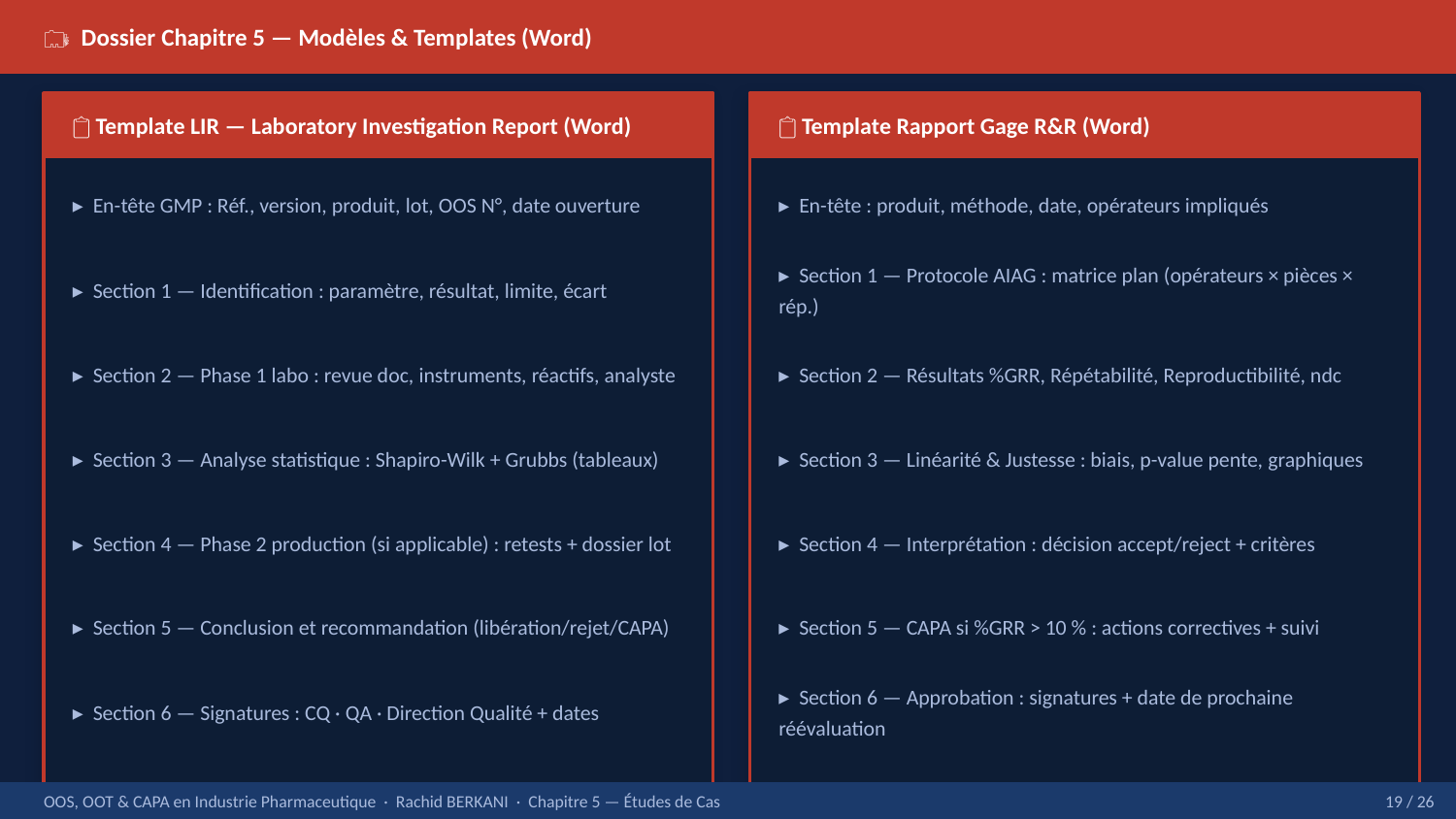

🗂  Dossier Chapitre 5 — Modèles & Templates (Word)

📋 Template LIR — Laboratory Investigation Report (Word)

📋 Template Rapport Gage R&R (Word)
▸  En-tête GMP : Réf., version, produit, lot, OOS N°, date ouverture
▸  En-tête : produit, méthode, date, opérateurs impliqués
▸  Section 1 — Identification : paramètre, résultat, limite, écart
▸  Section 1 — Protocole AIAG : matrice plan (opérateurs × pièces × rép.)
▸  Section 2 — Phase 1 labo : revue doc, instruments, réactifs, analyste
▸  Section 2 — Résultats %GRR, Répétabilité, Reproductibilité, ndc
▸  Section 3 — Analyse statistique : Shapiro-Wilk + Grubbs (tableaux)
▸  Section 3 — Linéarité & Justesse : biais, p-value pente, graphiques
▸  Section 4 — Phase 2 production (si applicable) : retests + dossier lot
▸  Section 4 — Interprétation : décision accept/reject + critères
▸  Section 5 — Conclusion et recommandation (libération/rejet/CAPA)
▸  Section 5 — CAPA si %GRR > 10 % : actions correctives + suivi
▸  Section 6 — Signatures : CQ · QA · Direction Qualité + dates
▸  Section 6 — Approbation : signatures + date de prochaine réévaluation

OOS, OOT & CAPA en Industrie Pharmaceutique  ·  Rachid BERKANI  ·  Chapitre 5 — Études de Cas
19 / 26